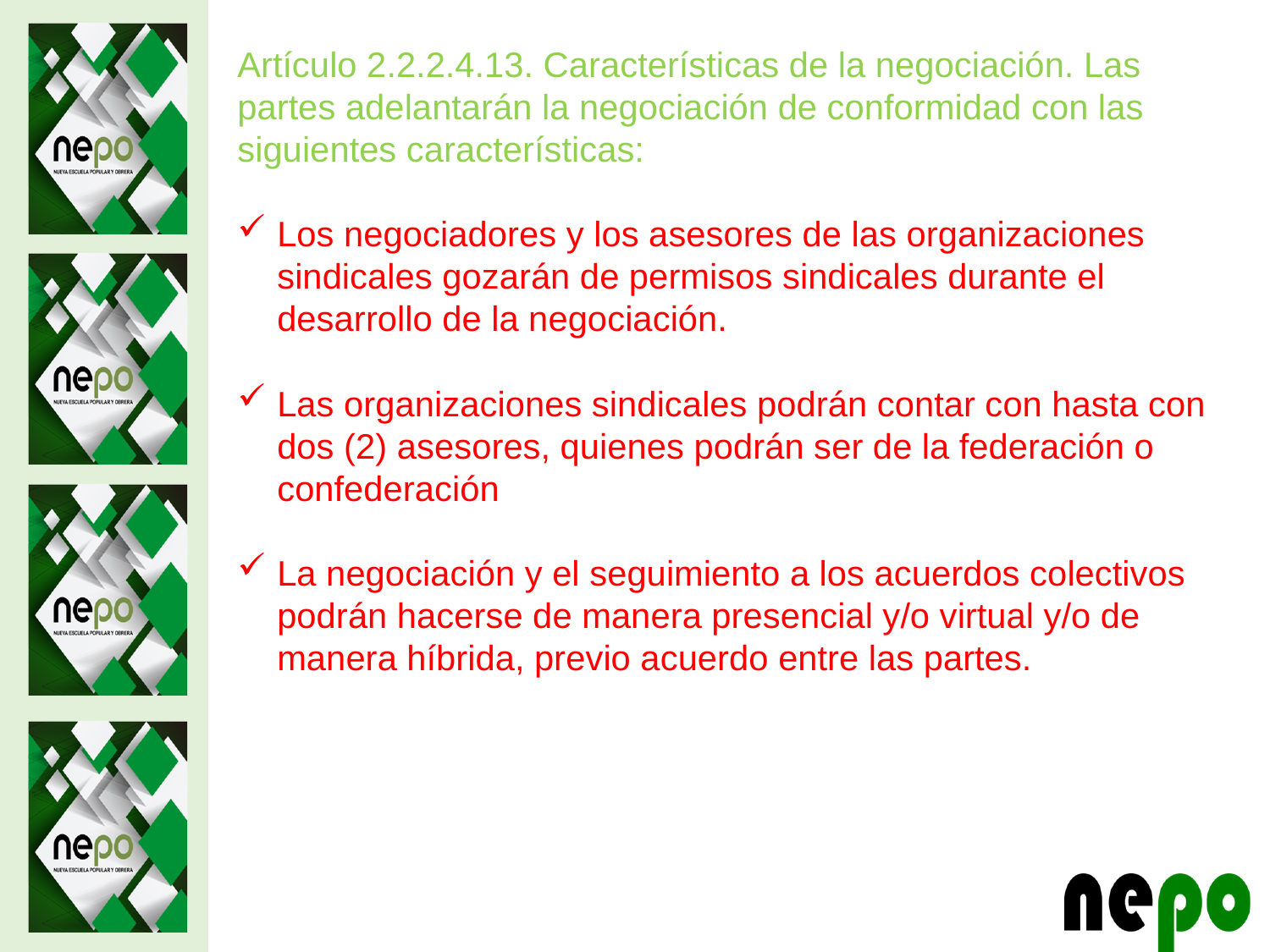

Artículo 2.2.2.4.13. Características de la negociación. Las partes adelantarán la negociación de conformidad con las siguientes características:

Los negociadores y los asesores de las organizaciones sindicales gozarán de permisos sindicales durante el desarrollo de la negociación.

Las organizaciones sindicales podrán contar con hasta con dos (2) asesores, quienes podrán ser de la federación o confederación

La negociación y el seguimiento a los acuerdos colectivos podrán hacerse de manera presencial y/o virtual y/o de manera híbrida, previo acuerdo entre las partes.